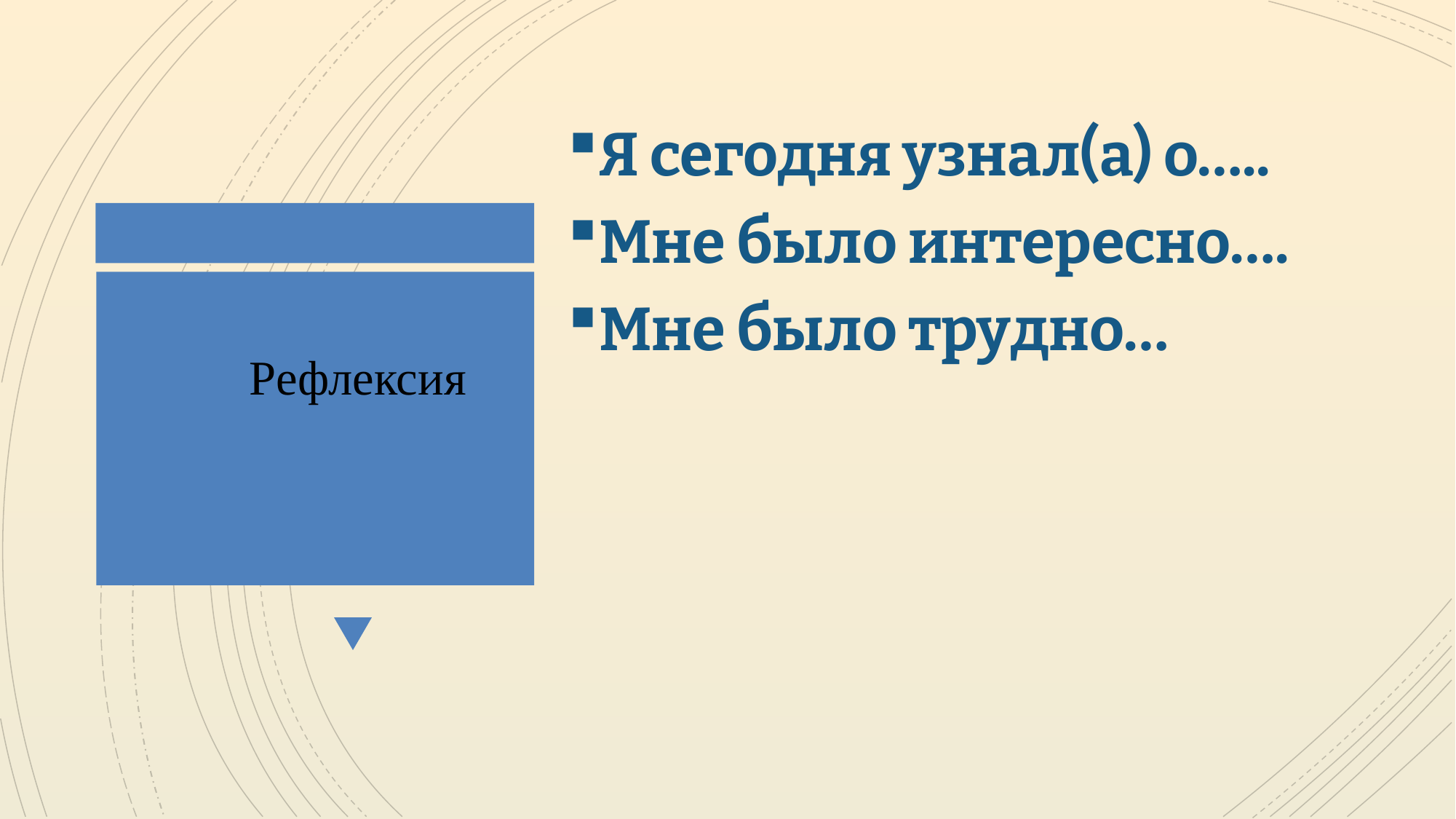

Я сегодня узнал(а) о…..
Мне было интересно….
Мне было трудно…

Рефлексия